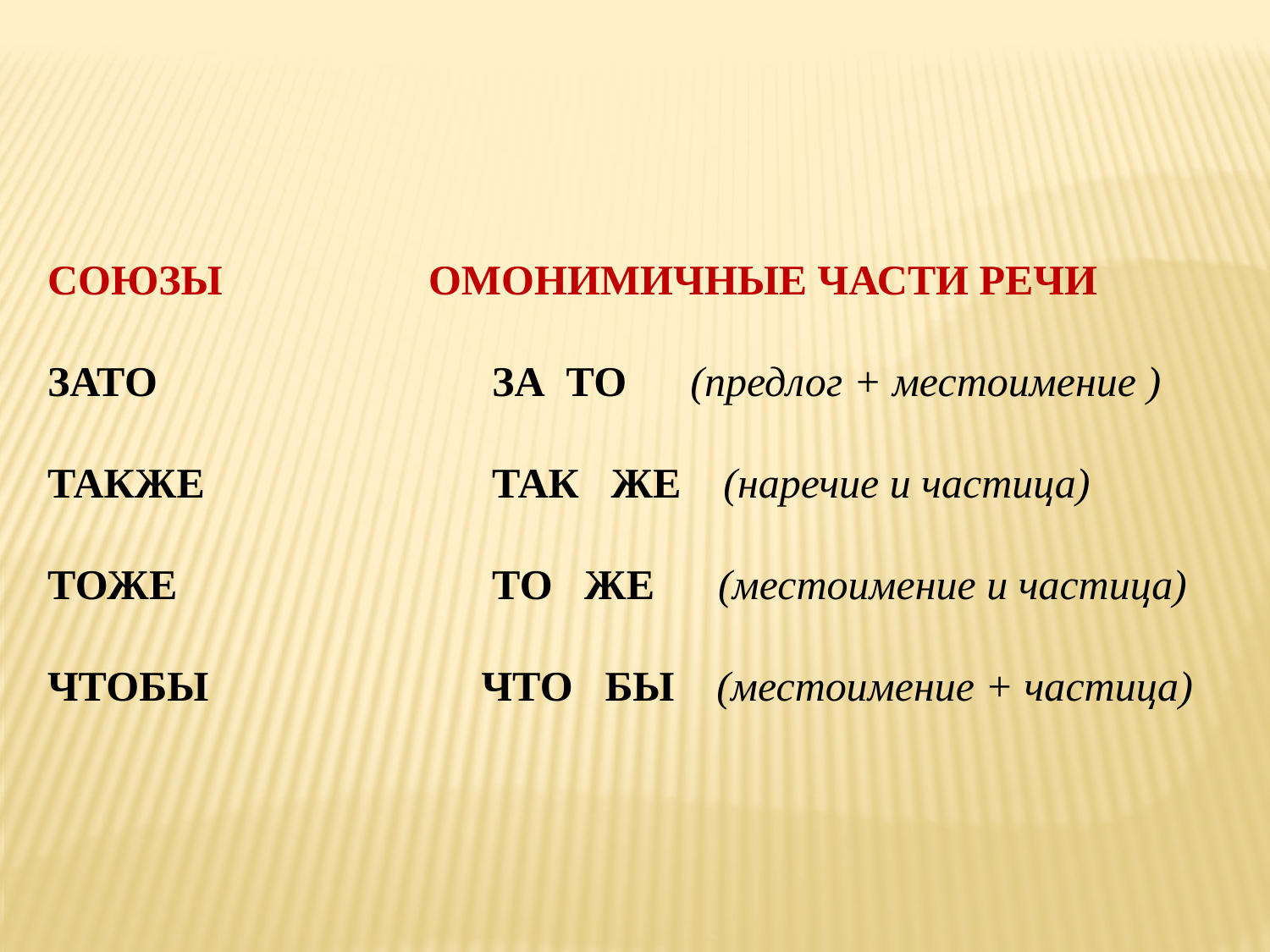

СОЮЗЫ		ОМОНИМИЧНЫЕ ЧАСТИ РЕЧИ
ЗАТО         	                  ЗА  ТО      (предлог + местоимение )
ТАКЖЕ      		      ТАК   ЖЕ    (наречие и частица)
ТОЖЕ          		      ТО   ЖЕ      (местоимение и частица)
ЧТОБЫ      		     ЧТО   БЫ    (местоимение + частица)